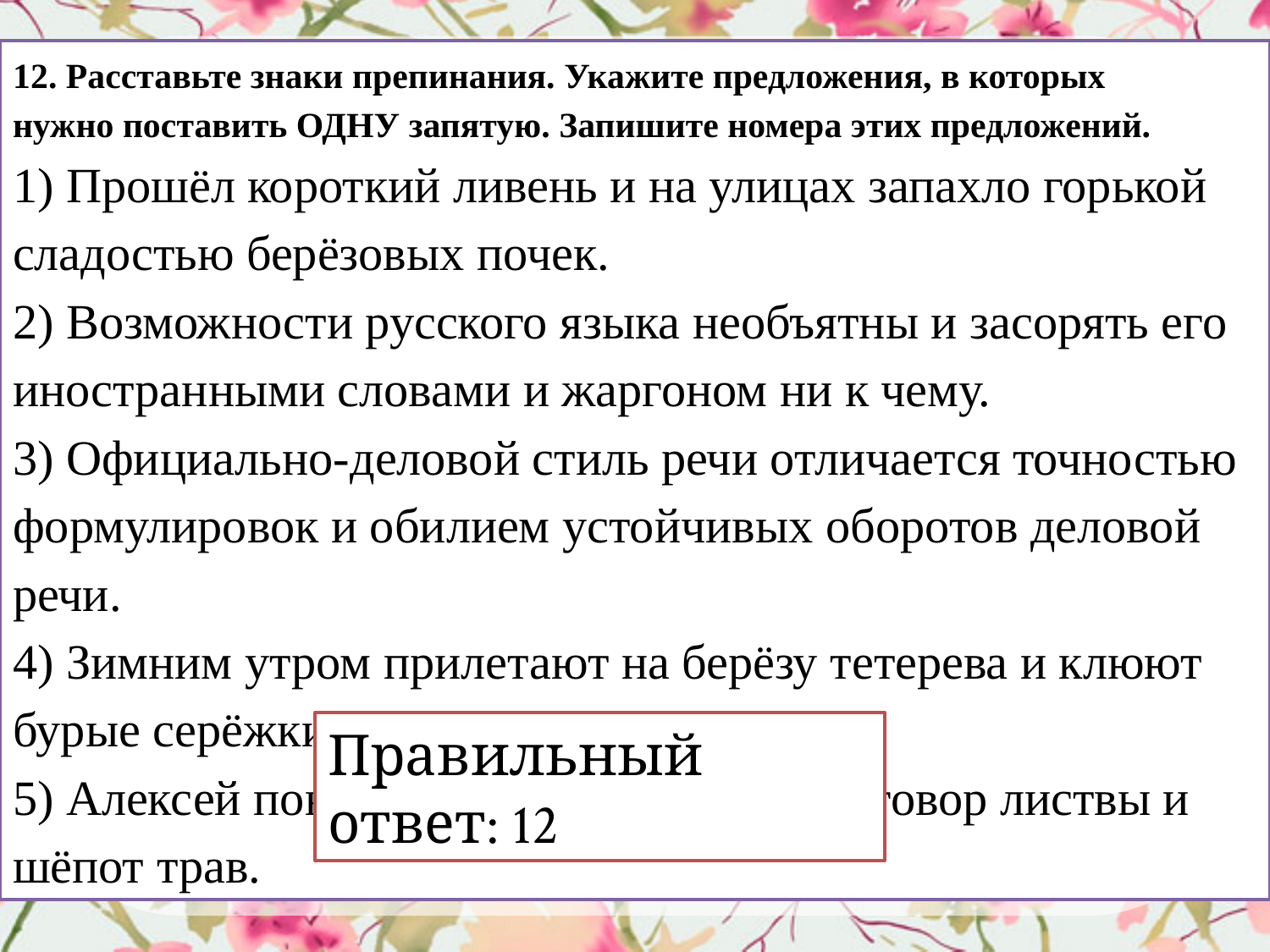

12. Расставьте знаки препинания. Укажите предложения, в которых
нужно поставить ОДНУ запятую. Запишите номера этих предложений.
1) Прошёл короткий ливень и на улицах запахло горькой сладостью берёзовых почек.
2) Возможности русского языка необъятны и засорять его иностранными словами и жаргоном ни к чему.
3) Официально-деловой стиль речи отличается точностью формулировок и обилием устойчивых оборотов деловой речи.
4) Зимним утром прилетают на берёзу тетерева и клюют бурые серёжки.
5) Алексей понимал и журчание ручья и говор листвы и шёпот трав.
Правильный ответ: 12